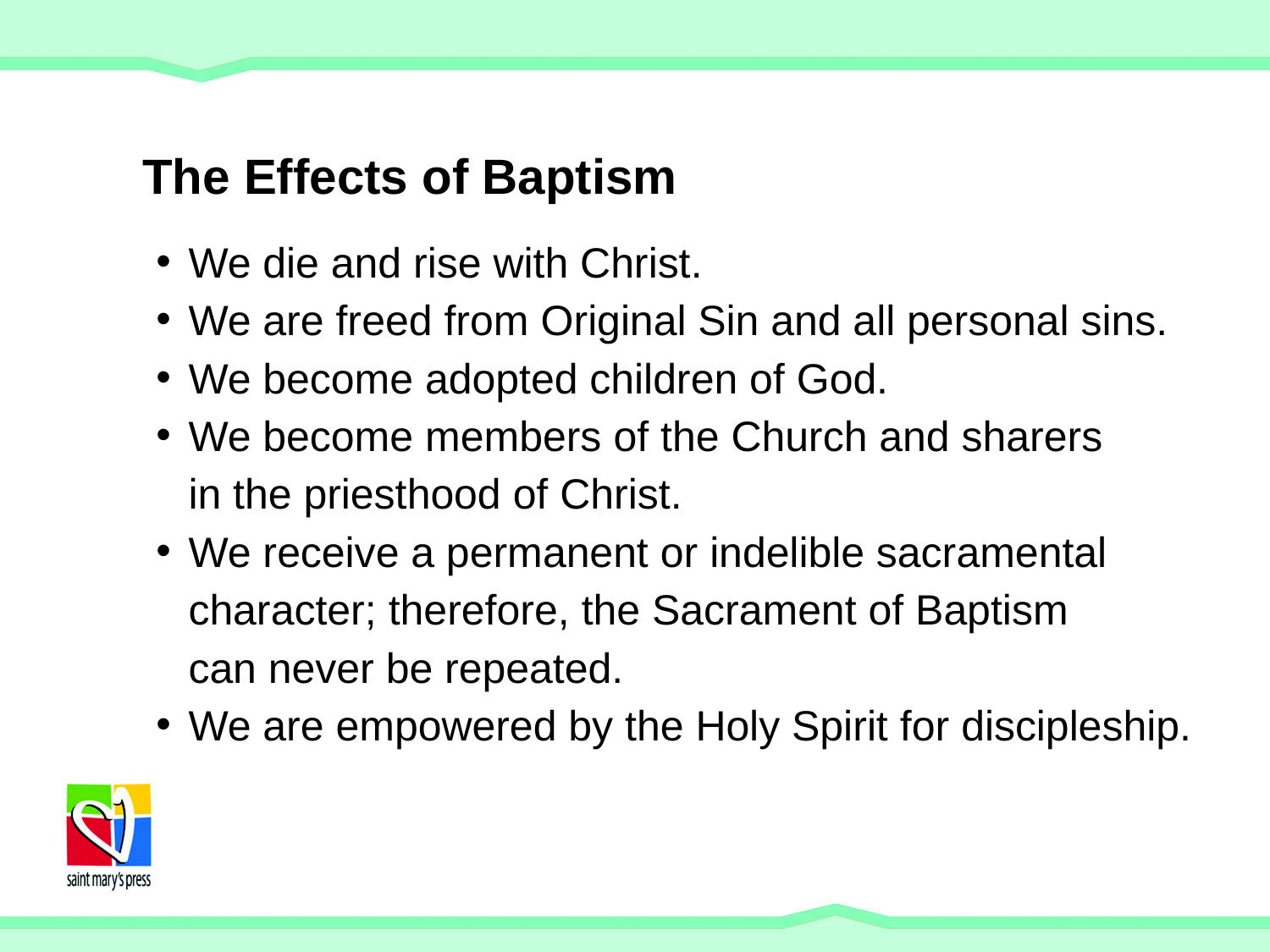

# The Effects of Baptism
We die and rise with Christ.
We are freed from Original Sin and all personal sins.
We become adopted children of God.
We become members of the Church and sharers
in the priesthood of Christ.
We receive a permanent or indelible sacramental character; therefore, the Sacrament of Baptism
can never be repeated.
We are empowered by the Holy Spirit for discipleship.